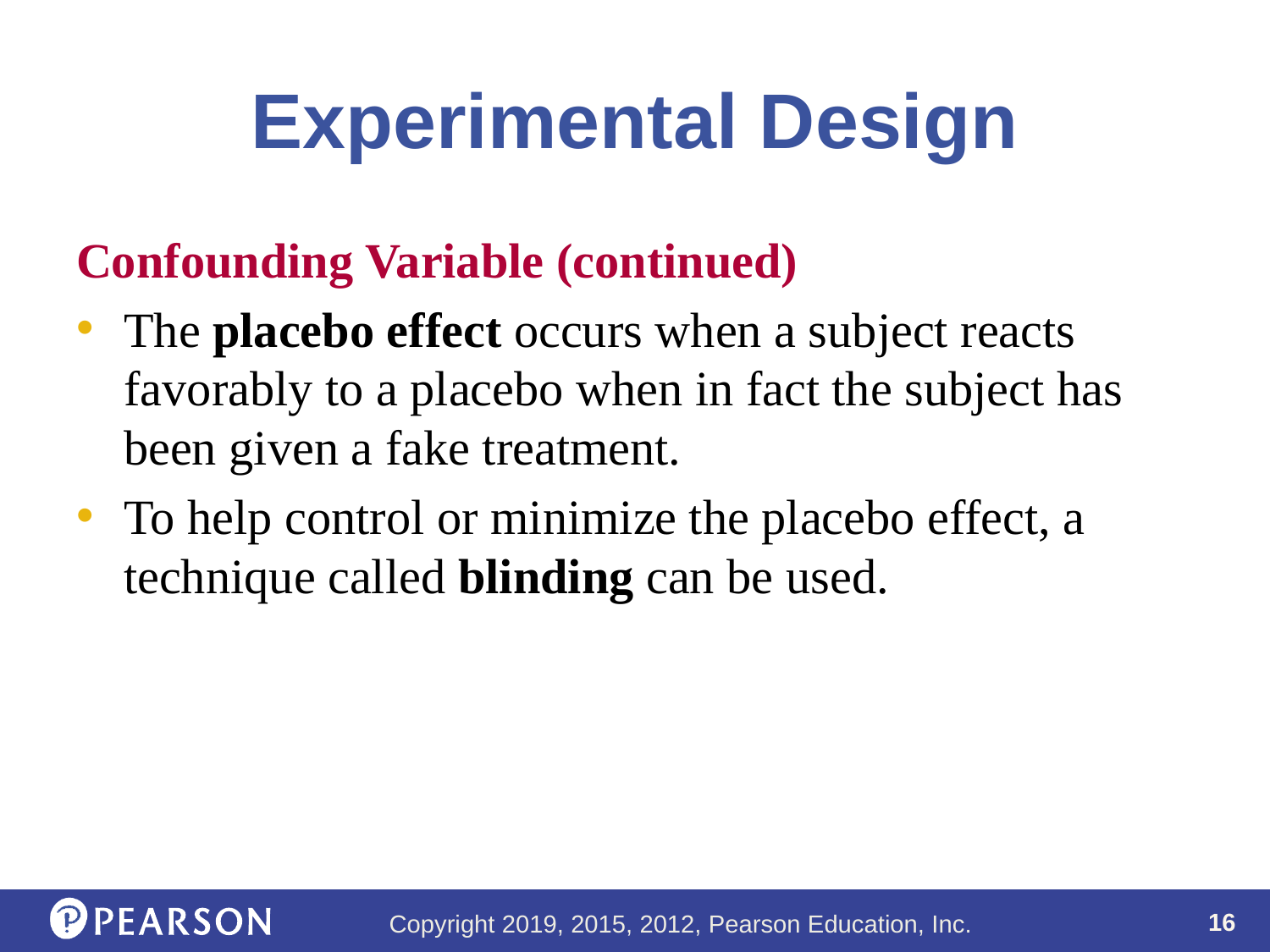

# Experimental Design
Confounding Variable (continued)
The placebo effect occurs when a subject reacts favorably to a placebo when in fact the subject has been given a fake treatment.
To help control or minimize the placebo effect, a technique called blinding can be used.